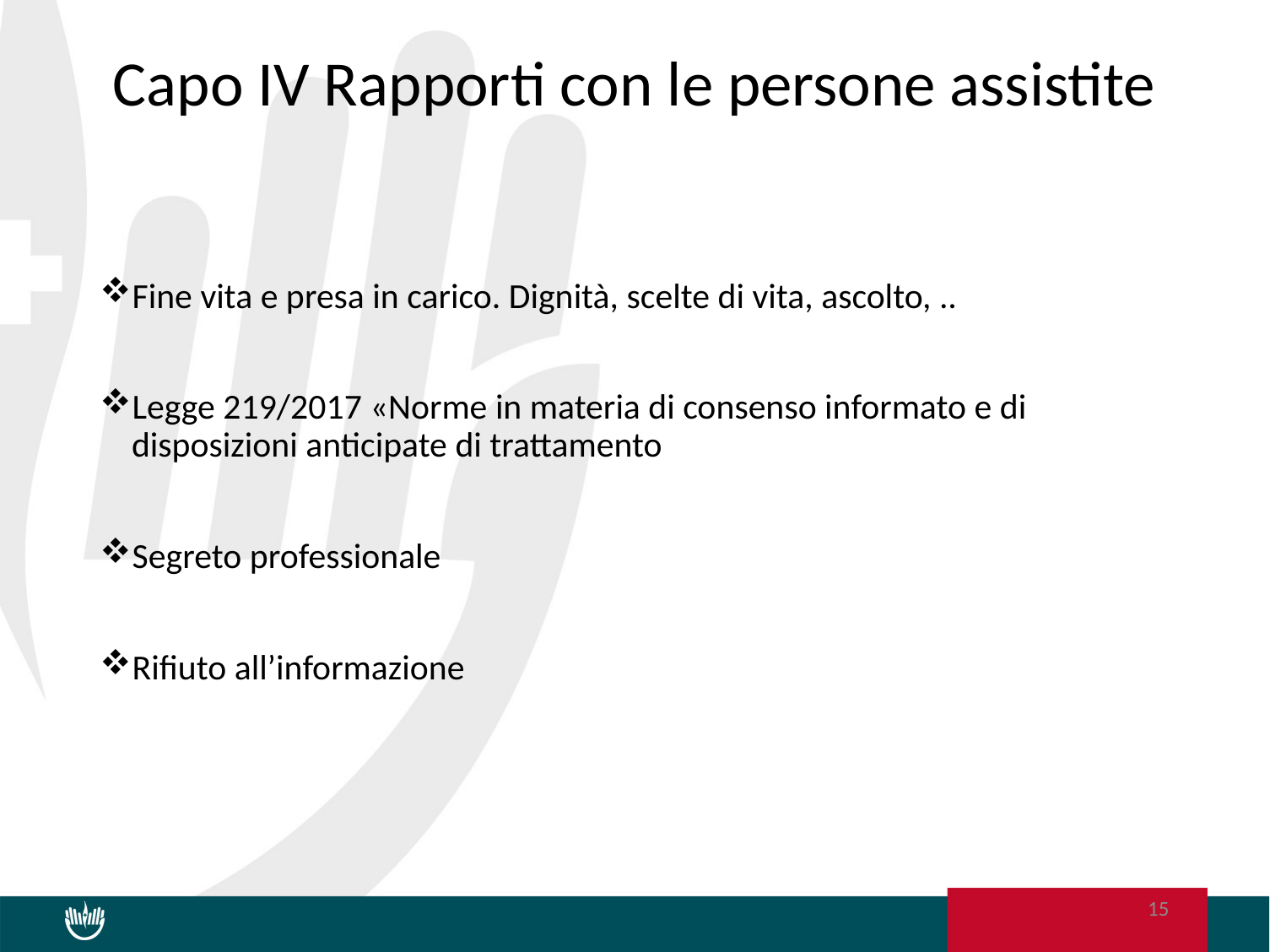

# Capo IV Rapporti con le persone assistite

Fine vita e presa in carico. Dignità, scelte di vita, ascolto, ..

Legge 219/2017 «Norme in materia di consenso informato e di disposizioni anticipate di trattamento

Segreto professionale

Rifiuto all’informazione

15